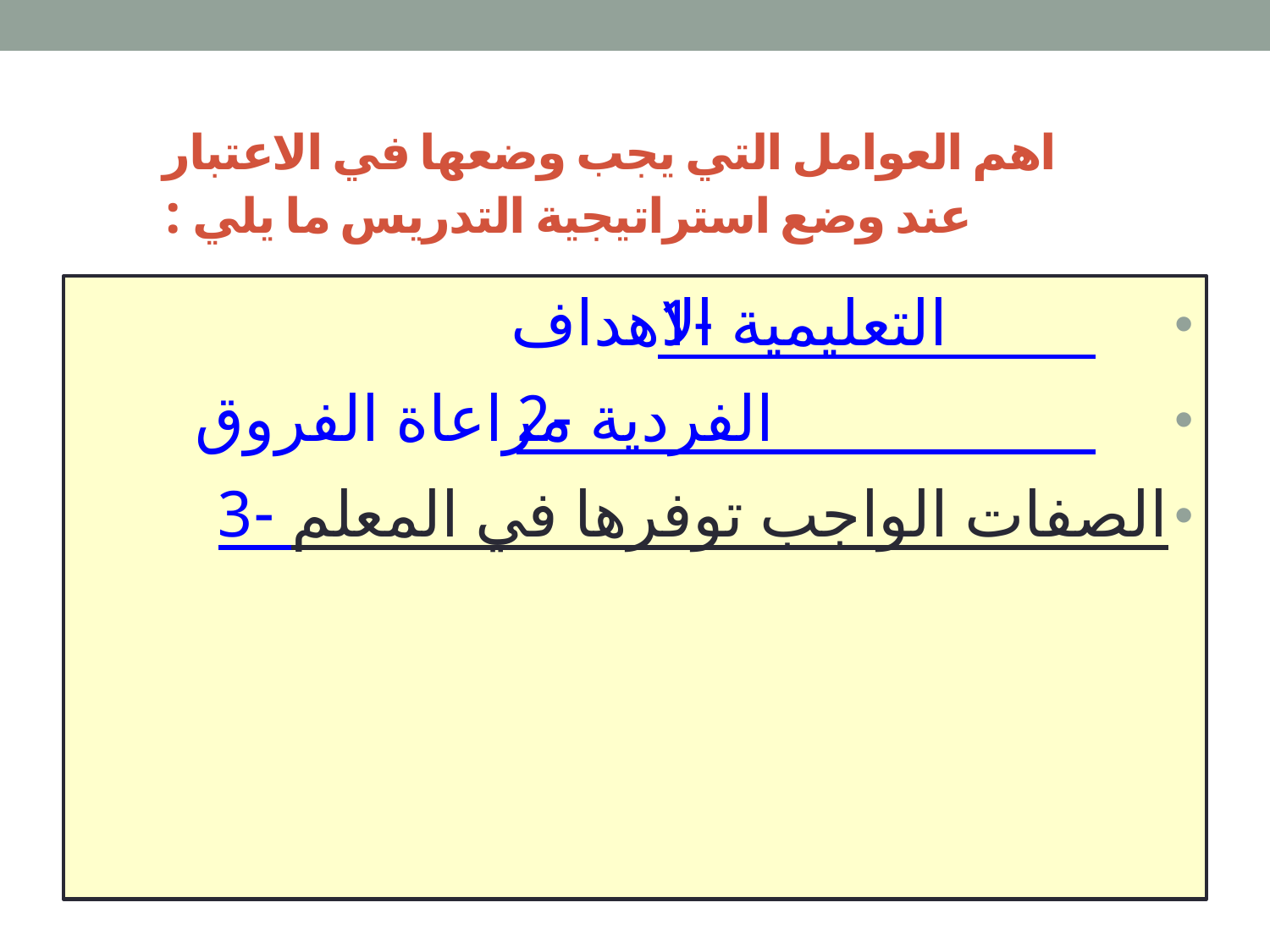

# اهم العوامل التي يجب وضعها في الاعتبار عند وضع استراتيجية التدريس ما يلي :
1- الاهداف التعليمية
2- مراعاة الفروق الفردية
3- الصفات الواجب توفرها في المعلم